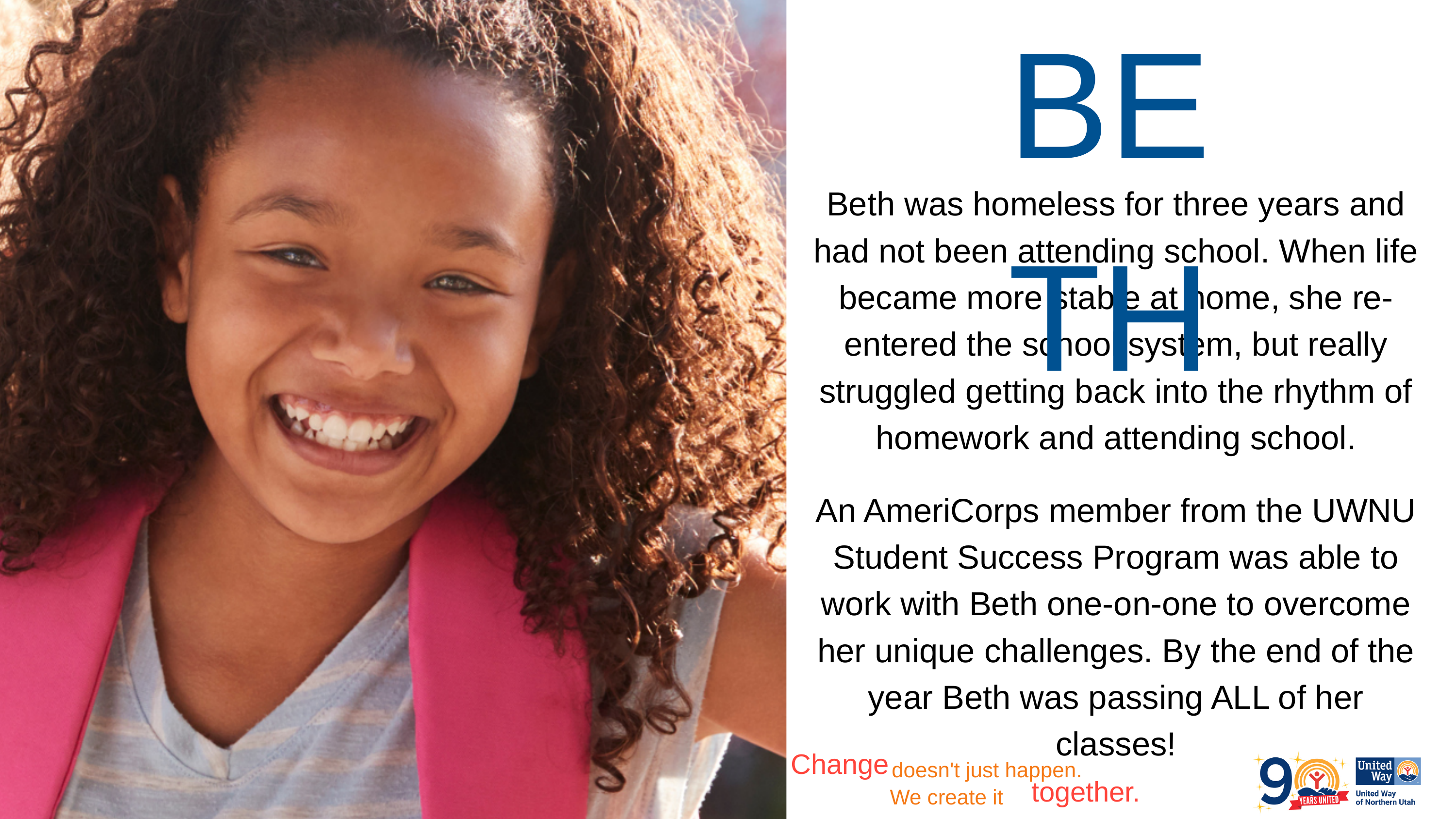

BETH
Beth was homeless for three years and had not been attending school. When life became more stable at home, she re-entered the school system, but really struggled getting back into the rhythm of homework and attending school.

An AmeriCorps member from the UWNU Student Success Program was able to work with Beth one-on-one to overcome her unique challenges. By the end of the year Beth was passing ALL of her classes!

Change
                               together.
doesn't just happen.
We create it